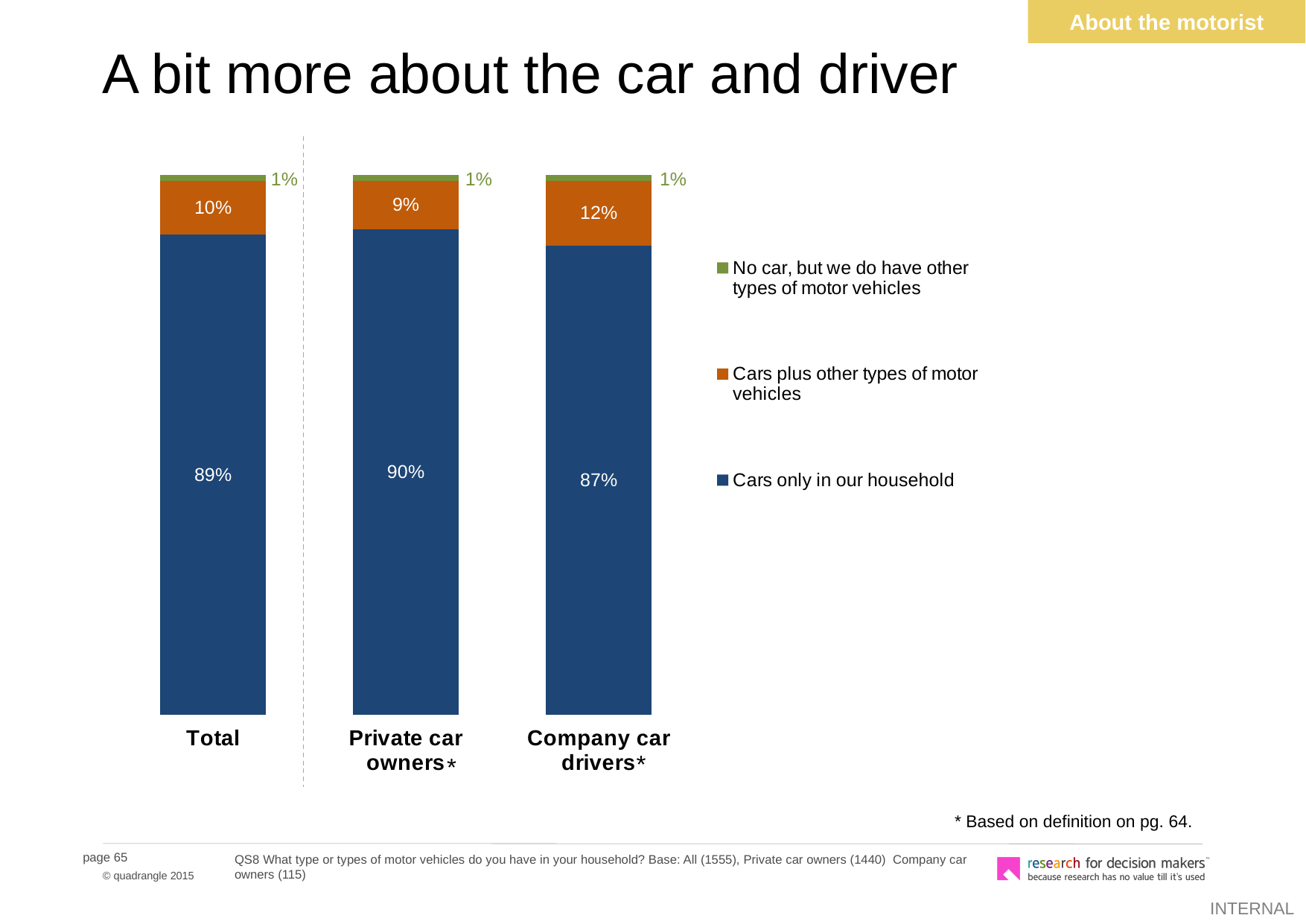

About the motorist
# A bit more about the car and driver

### Chart

| Category | Cars only in our household | Cars plus other types of motor vehicles | No car, but we do have other types of motor vehicles |
|---|---|---|---|
| Total | 0.89 | 0.1 | 0.010000000000000002 |
| Private car owners | 0.9 | 0.09000000000000001 | 0.010000000000000002 |
| Company car drivers | 0.8700000000000001 | 0.12000000000000001 | 0.010000000000000002 |
*
*
* Based on definition on pg. 64.
QS8 What type or types of motor vehicles do you have in your household? Base: All (1555), Private car owners (1440)  Company car owners (115)